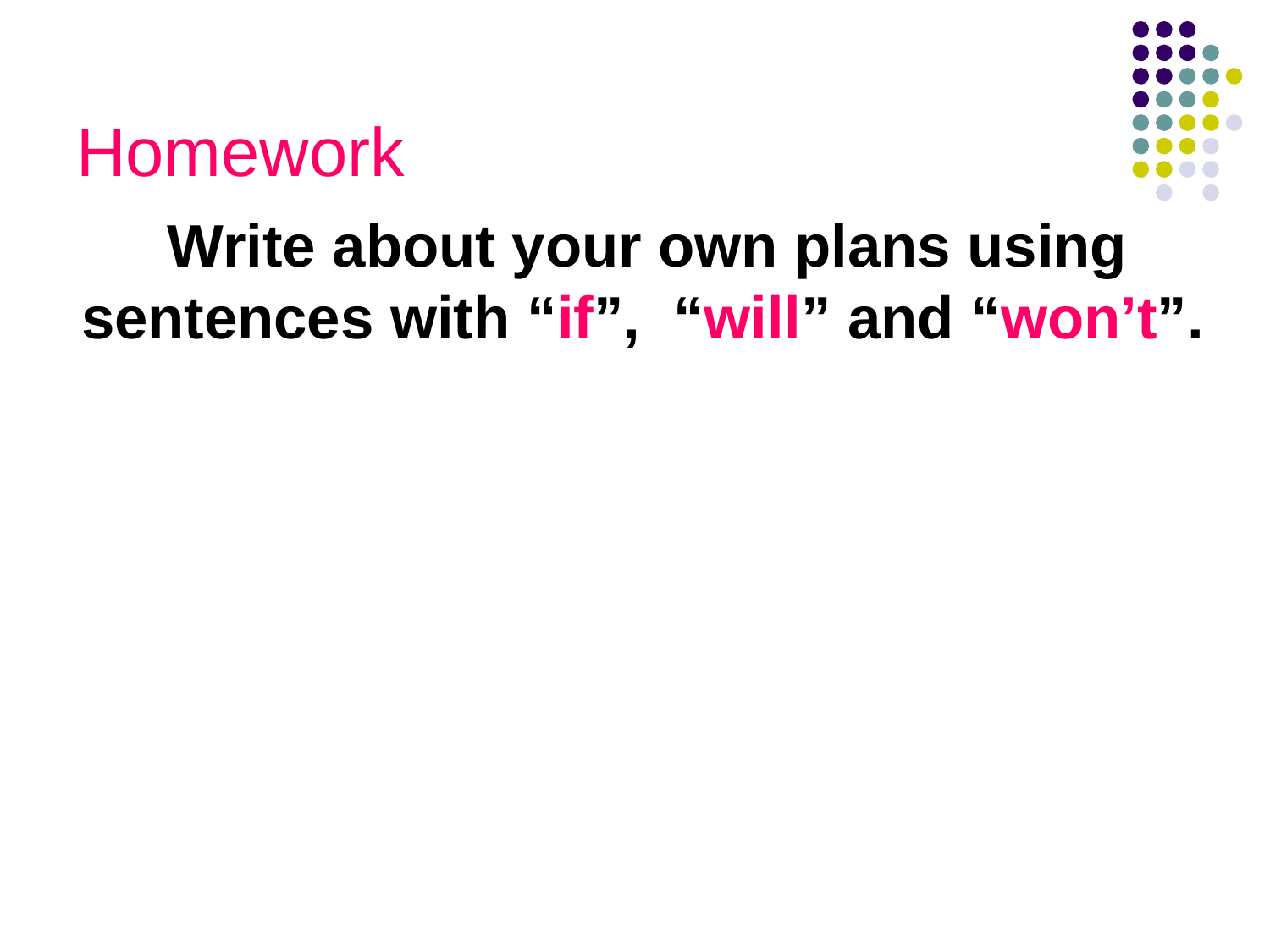

# Homework
        Write about your own plans using sentences with “if”,  “will” and “won’t”.